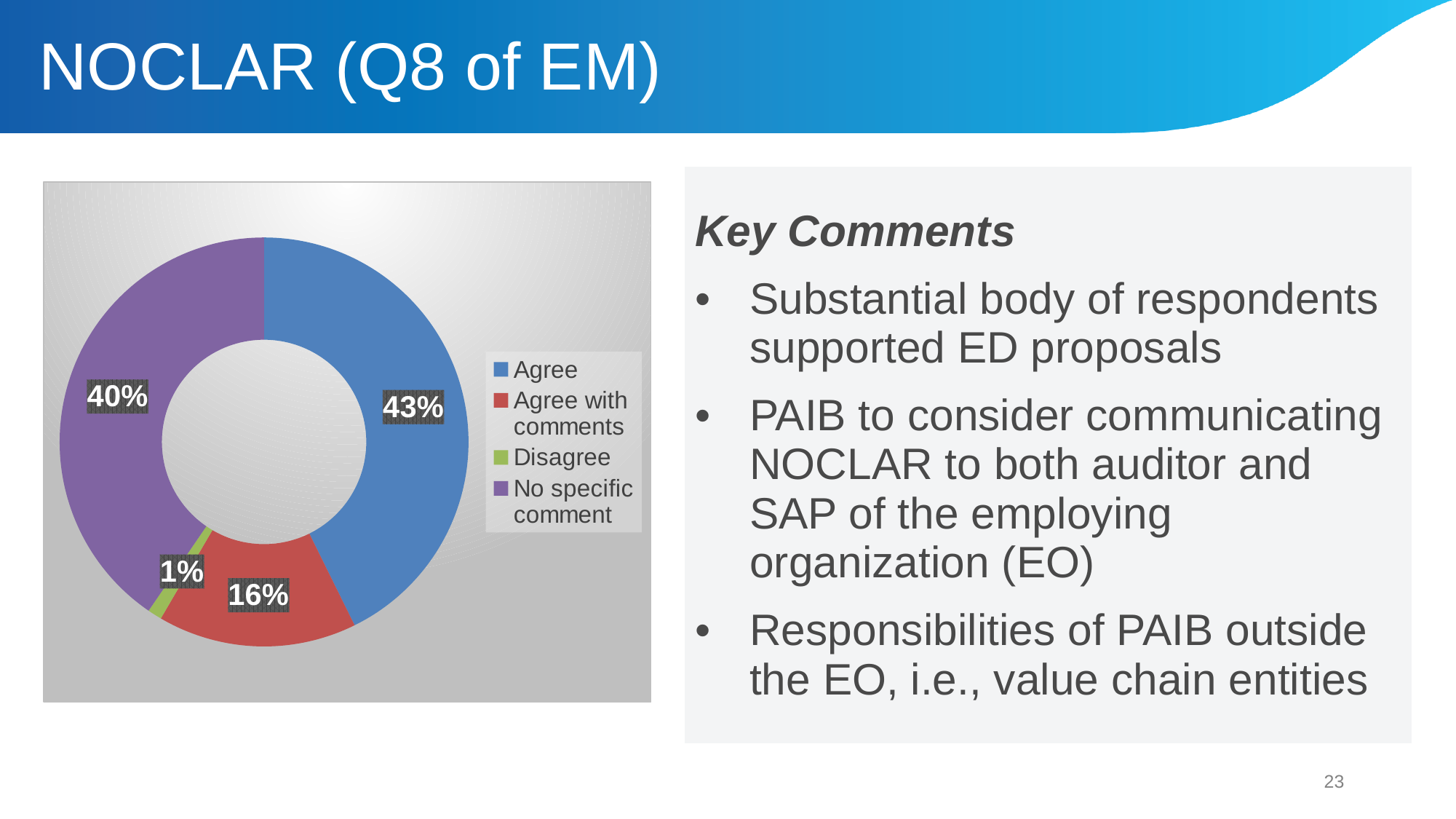

NOCLAR (Q8 of EM)
| Key Comments Substantial body of respondents supported ED proposals PAIB to consider communicating NOCLAR to both auditor and SAP of the employing organization (EO) Responsibilities of PAIB outside the EO, i.e., value chain entities |
| --- |

### Chart

| Category |  |
|---|---|
| Agree | 0.42696629213483145 |
| Agree with comments | 0.15730337078651685 |
| Disagree | 0.011235955056179775 |
| No specific comment | 0.4044943820224719 |
23